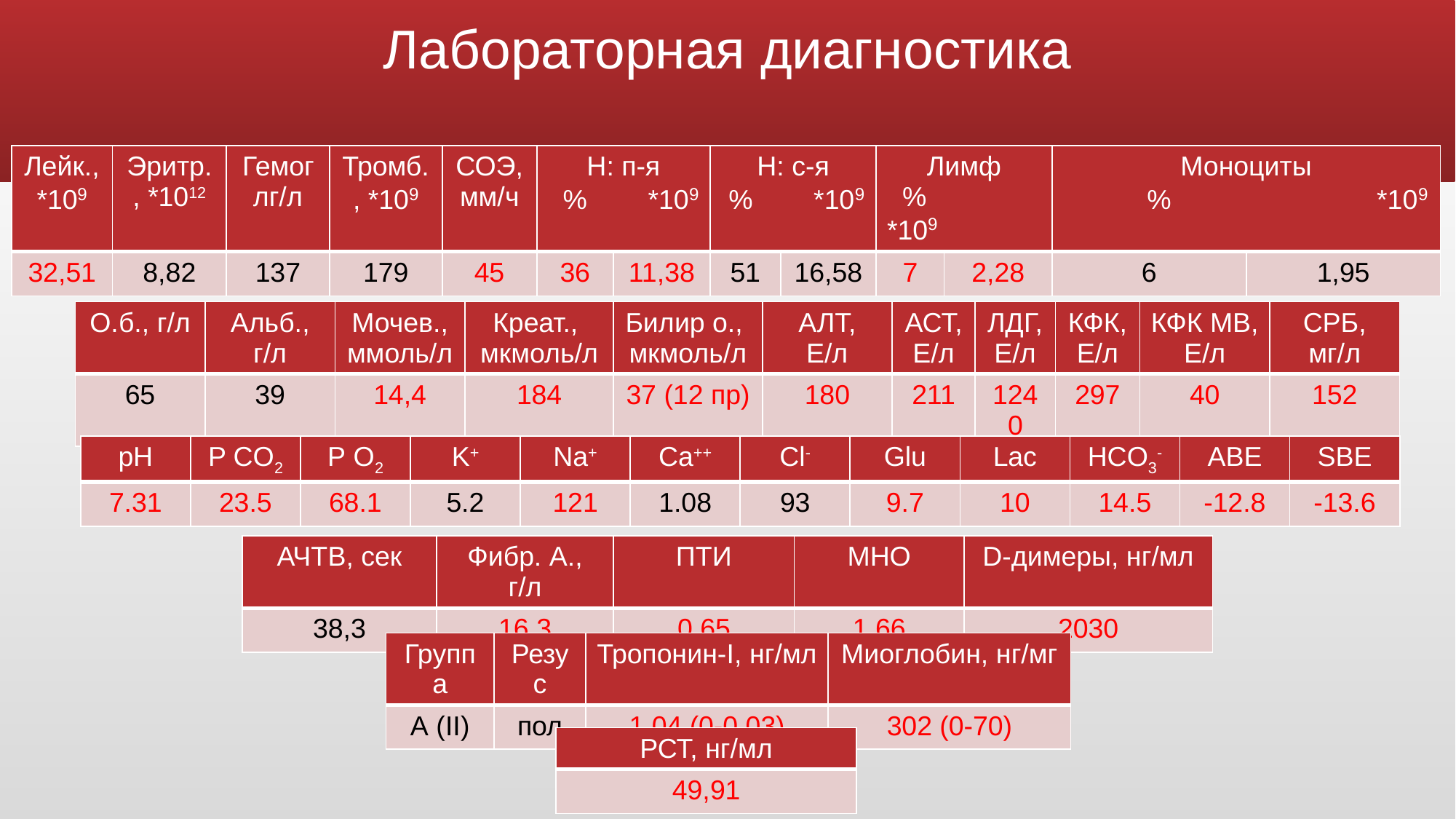

# Лабораторная диагностика
| Лейк., \*109 | Эритр., \*1012 | Гемоглг/л | Тромб., \*109 | СОЭ, мм/ч | Н: п-я % \*109 |  | Н: с-я % \*109 |  | Лимф % \*109 |  | Моноциты % \*109 |  |
| --- | --- | --- | --- | --- | --- | --- | --- | --- | --- | --- | --- | --- |
| 32,51 | 8,82 | 137 | 179 | 45 | 36 | 11,38 | 51 | 16,58 | 7 | 2,28 | 6 | 1,95 |
| О.б., г/л | Альб., г/л | Мочев., ммоль/л | Креат., мкмоль/л | Билир о., мкмоль/л | АЛТ, Е/л | АСТ, Е/л | ЛДГ, Е/л | КФК, Е/л | КФК МВ, Е/л | СРБ, мг/л |
| --- | --- | --- | --- | --- | --- | --- | --- | --- | --- | --- |
| 65 | 39 | 14,4 | 184 | 37 (12 пр) | 180 | 211 | 1240 | 297 | 40 | 152 |
| pH | P CO2 | P O2 | K+ | Na+ | Ca++ | Cl- | Glu | Lac | HCO3- | ABE | SBE |
| --- | --- | --- | --- | --- | --- | --- | --- | --- | --- | --- | --- |
| 7.31 | 23.5 | 68.1 | 5.2 | 121 | 1.08 | 93 | 9.7 | 10 | 14.5 | -12.8 | -13.6 |
| АЧТВ, сек | Фибр. А., г/л | ПТИ | МНО | D-димеры, нг/мл |
| --- | --- | --- | --- | --- |
| 38,3 | 16,3 | 0,65 | 1,66 | 2030 |
| Группа | Резус | Тропонин-I, нг/мл | Миоглобин, нг/мг |
| --- | --- | --- | --- |
| А (II) | пол | 1.04 (0-0.03) | 302 (0-70) |
| РСТ, нг/мл |
| --- |
| 49,91 |